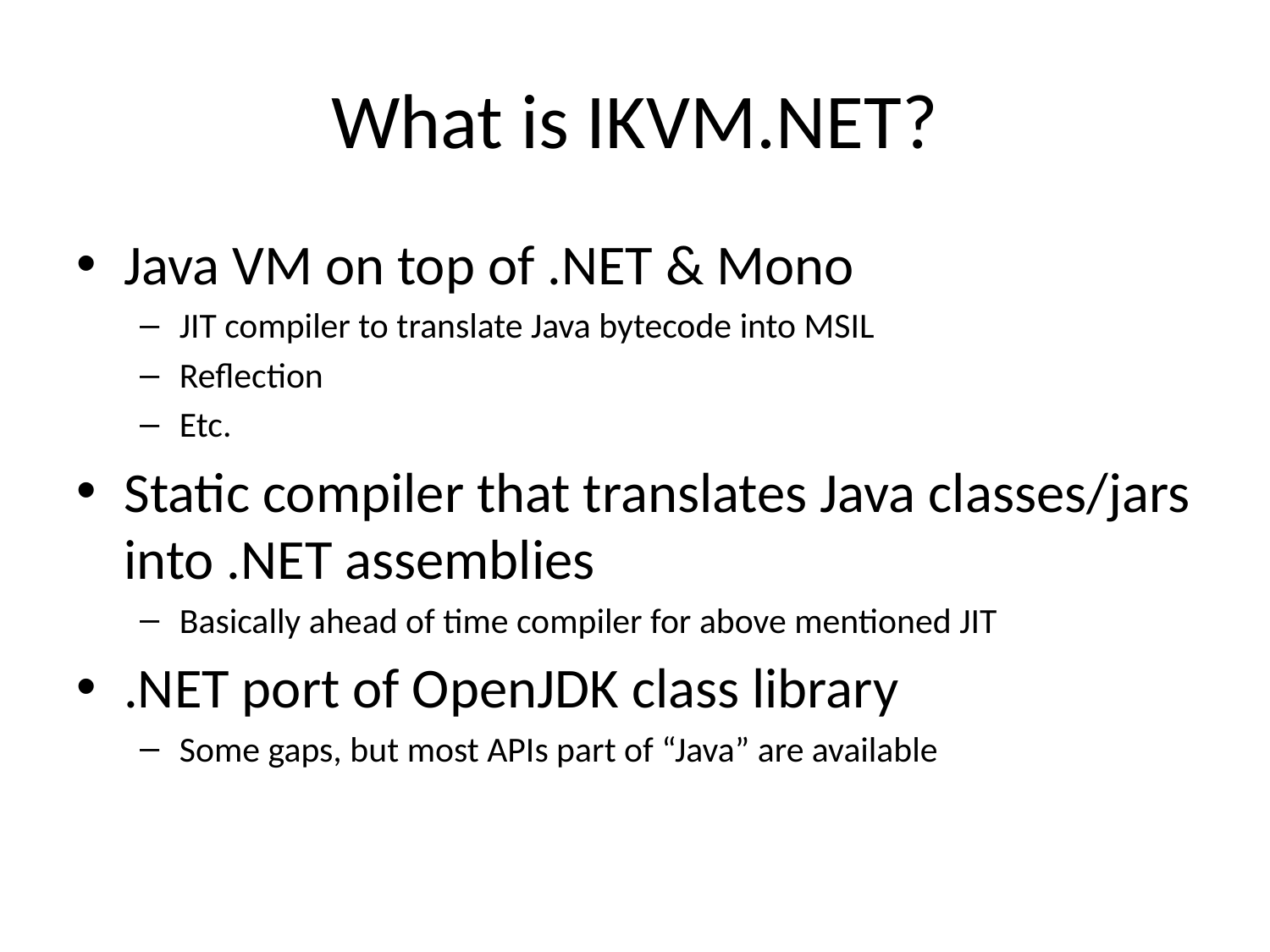

# What is IKVM.NET?
Java VM on top of .NET & Mono
JIT compiler to translate Java bytecode into MSIL
Reflection
Etc.
Static compiler that translates Java classes/jars into .NET assemblies
Basically ahead of time compiler for above mentioned JIT
.NET port of OpenJDK class library
Some gaps, but most APIs part of “Java” are available